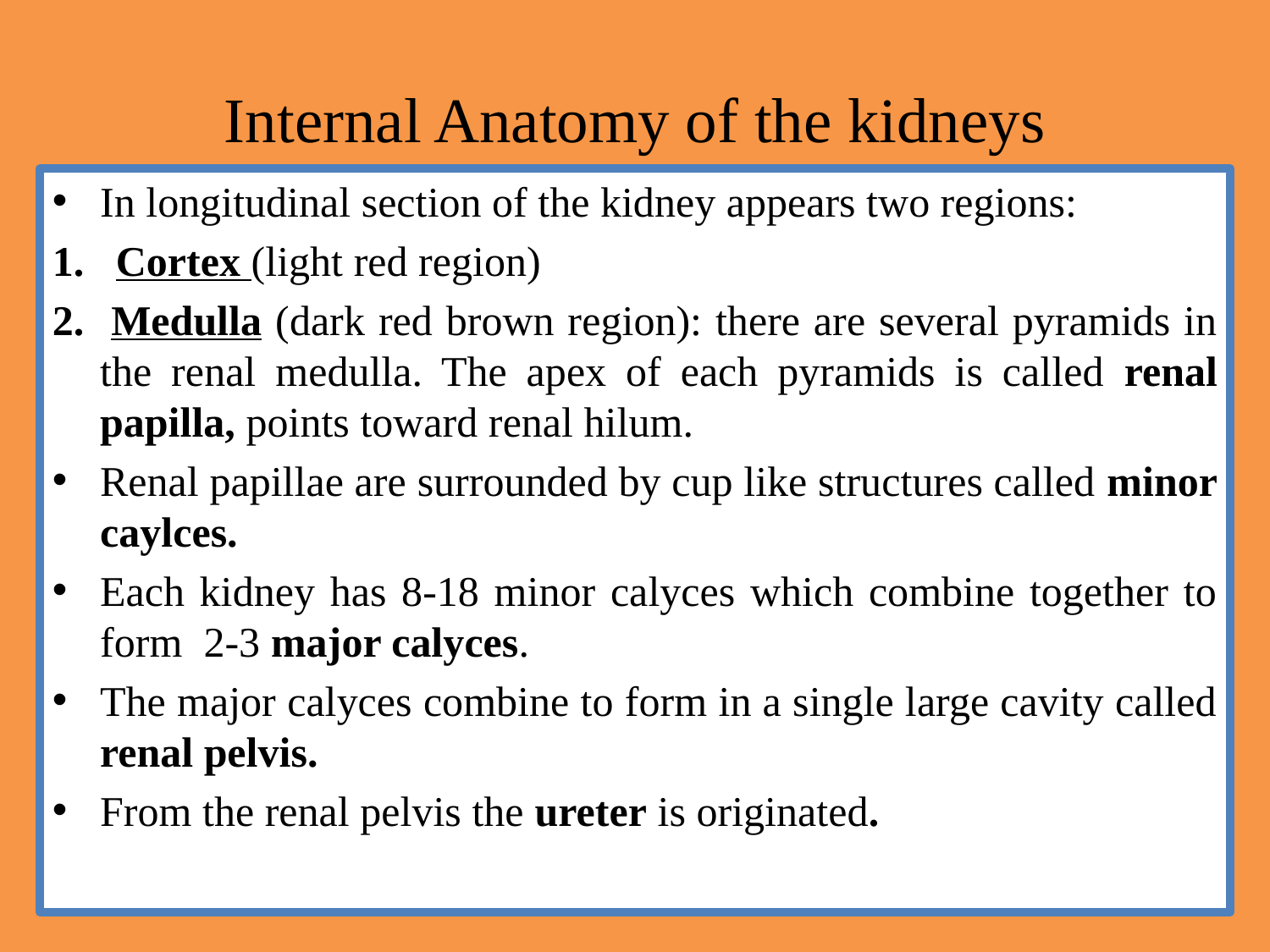

# Internal Anatomy of the kidneys
In longitudinal section of the kidney appears two regions:
Cortex (light red region)
2.  Medulla (dark red brown region): there are several pyramids in the renal medulla. The apex of each pyramids is called renal papilla, points toward renal hilum.
Renal papillae are surrounded by cup like structures called minor caylces.
Each kidney has 8-18 minor calyces which combine together to form  2-3 major calyces.
The major calyces combine to form in a single large cavity called renal pelvis.
From the renal pelvis the ureter is originated.